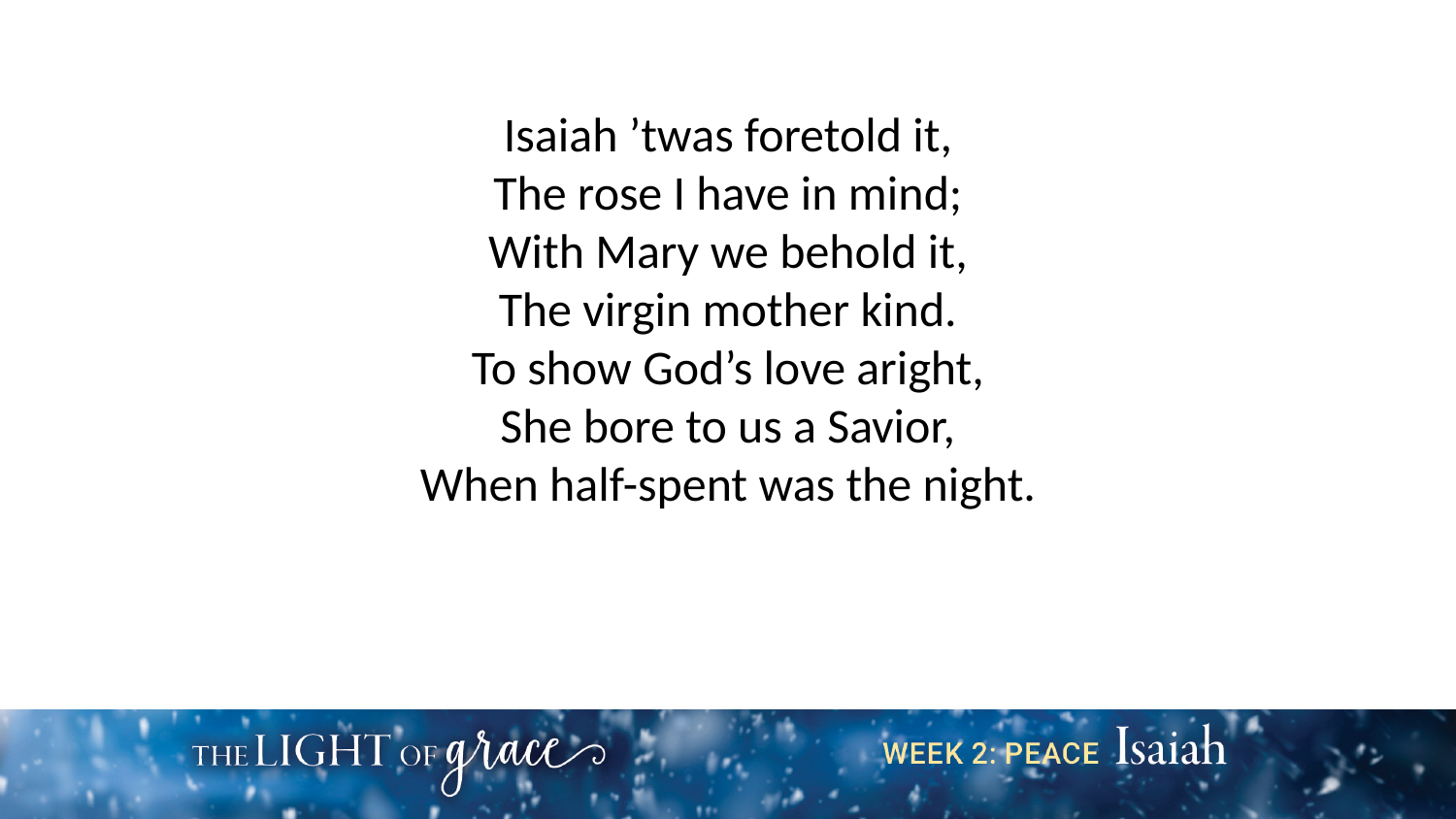

Isaiah ’twas foretold it,
The rose I have in mind;
With Mary we behold it,
The virgin mother kind.
To show God’s love aright,
She bore to us a Savior,
When half-spent was the night.